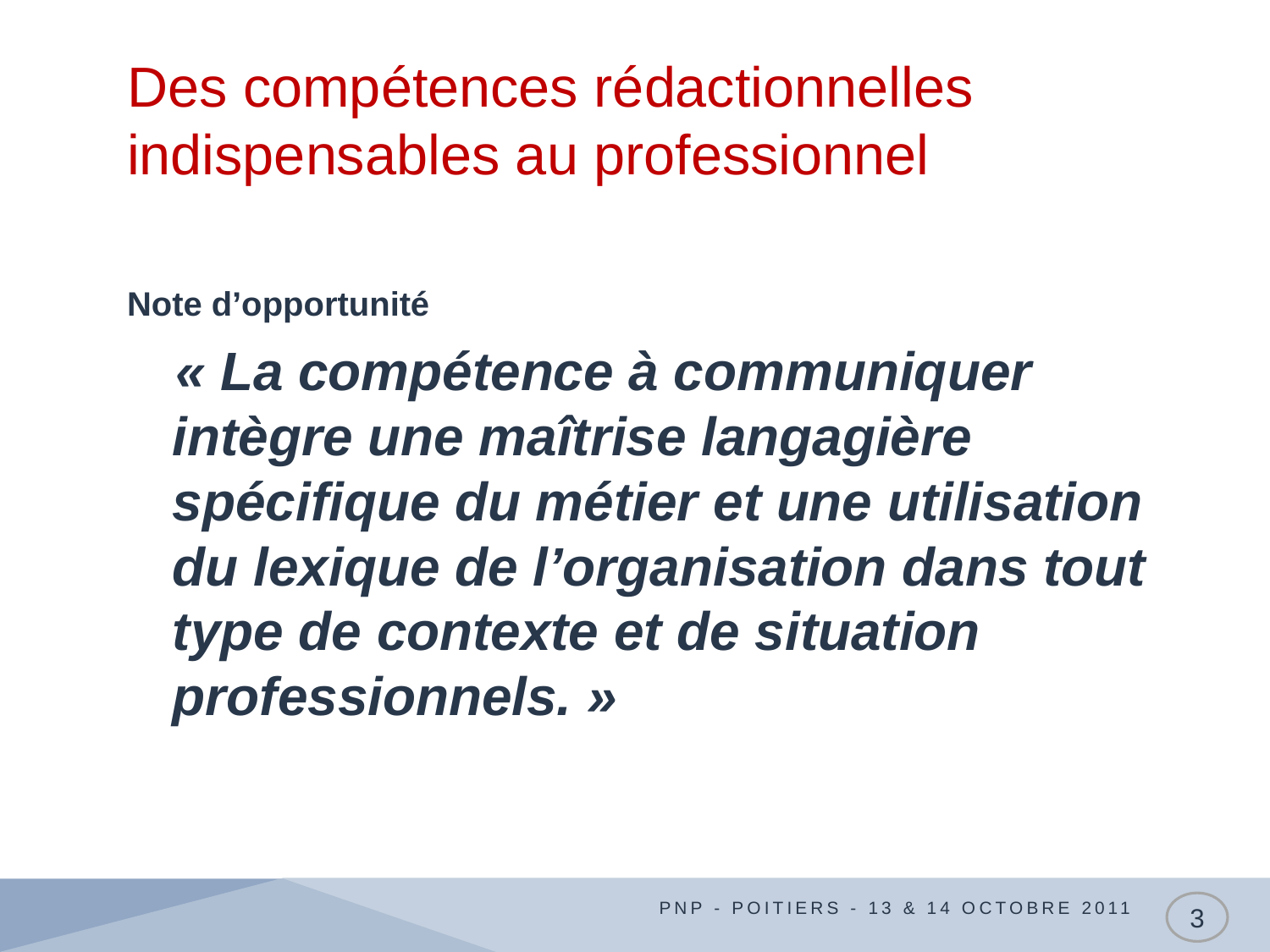

# Des compétences rédactionnelles indispensables au professionnel
Note d’opportunité
« La compétence à communiquer intègre une maîtrise langagière spécifique du métier et une utilisation du lexique de l’organisation dans tout type de contexte et de situation professionnels. »

PNP - Poitiers - 13 & 14 octobre 2011
3